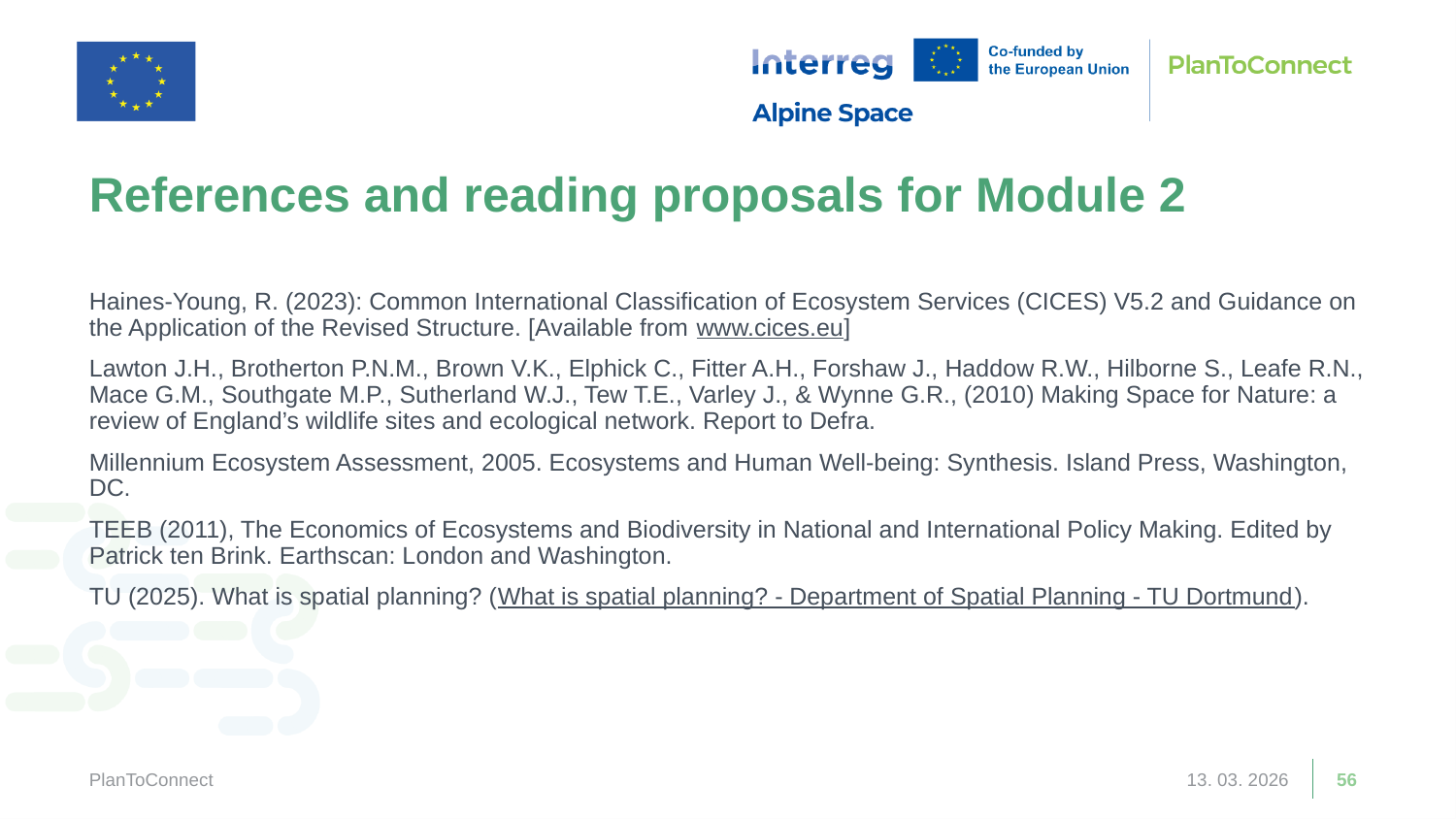

# References and reading proposals for Module 2
Haines-Young, R. (2023): Common International Classification of Ecosystem Services (CICES) V5.2 and Guidance on the Application of the Revised Structure. [Available from www.cices.eu]
Lawton J.H., Brotherton P.N.M., Brown V.K., Elphick C., Fitter A.H., Forshaw J., Haddow R.W., Hilborne S., Leafe R.N., Mace G.M., Southgate M.P., Sutherland W.J., Tew T.E., Varley J., & Wynne G.R., (2010) Making Space for Nature: a review of England’s wildlife sites and ecological network. Report to Defra.
Millennium Ecosystem Assessment, 2005. Ecosystems and Human Well-being: Synthesis. Island Press, Washington, DC.
TEEB (2011), The Economics of Ecosystems and Biodiversity in National and International Policy Making. Edited by Patrick ten Brink. Earthscan: London and Washington.
TU (2025). What is spatial planning? (What is spatial planning? - Department of Spatial Planning - TU Dortmund).

PlanToConnect
13. 03. 2026
56